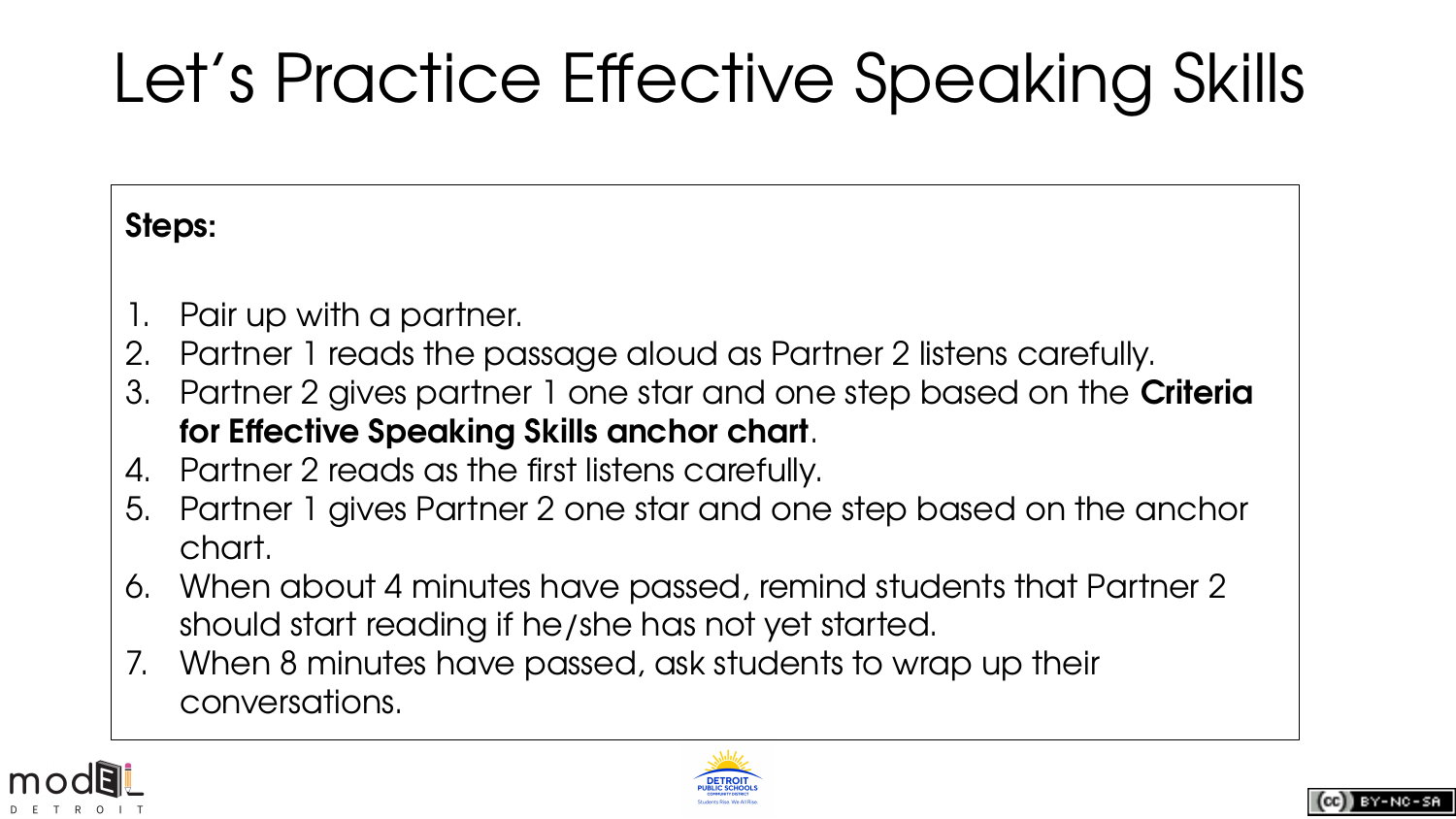

# Let’s Practice Effective Speaking Skills
Steps:

Pair up with a partner.
Partner 1 reads the passage aloud as Partner 2 listens carefully.
Partner 2 gives partner 1 one star and one step based on the Criteria for Effective Speaking Skills anchor chart.
Partner 2 reads as the first listens carefully.
Partner 1 gives Partner 2 one star and one step based on the anchor chart.
When about 4 minutes have passed, remind students that Partner 2 should start reading if he/she has not yet started.
When 8 minutes have passed, ask students to wrap up their conversations.